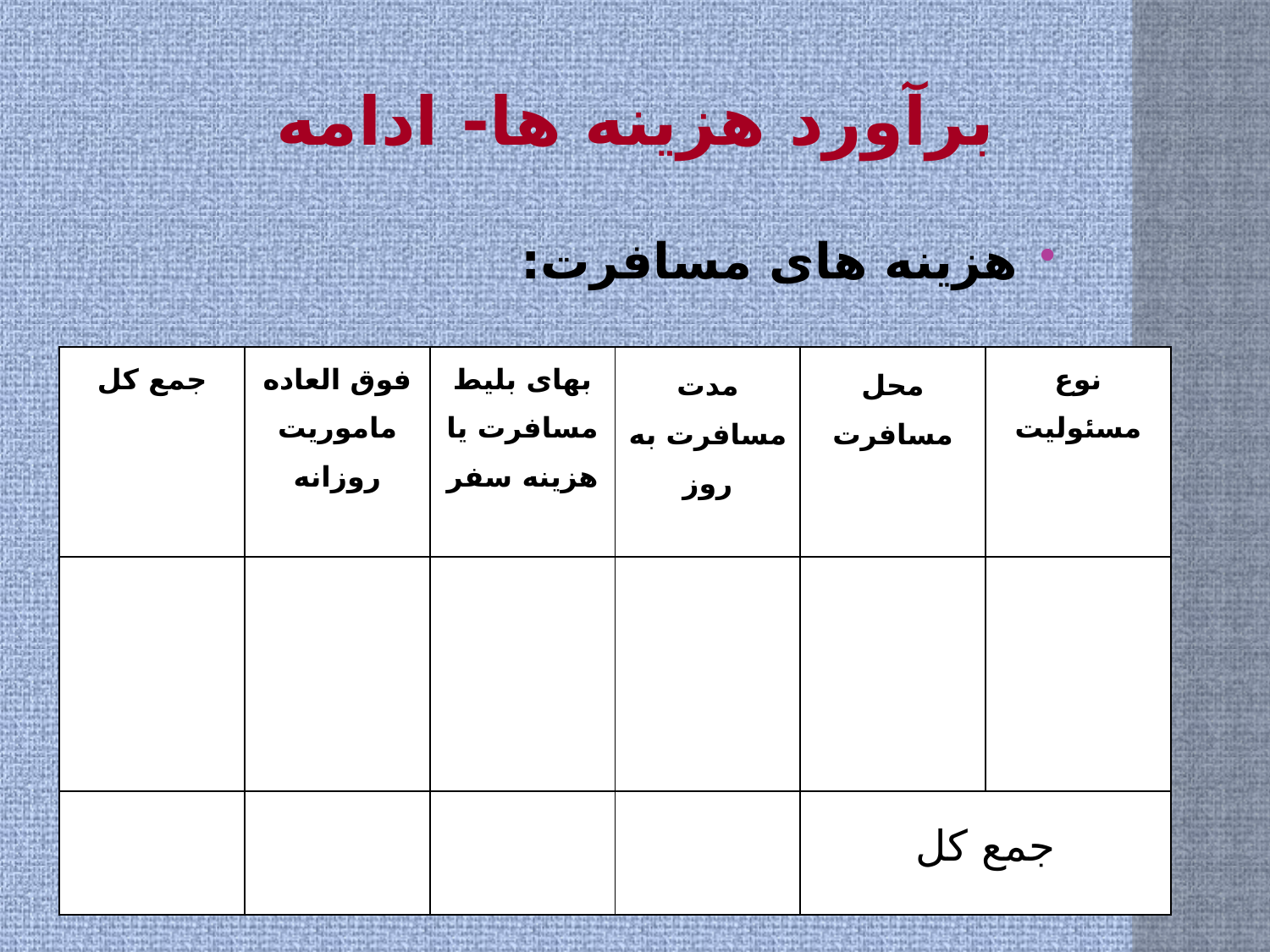

# برآورد هزینه ها- ادامه
هزینه های مسافرت:

| جمع کل | فوق العاده ماموریت روزانه | بهای بلیط مسافرت یا هزینه سفر | مدت مسافرت به روز | محل مسافرت | نوع مسئولیت |
| --- | --- | --- | --- | --- | --- |
|  |  |  |  |  |  |
|  |  |  |  | جمع كل |  |